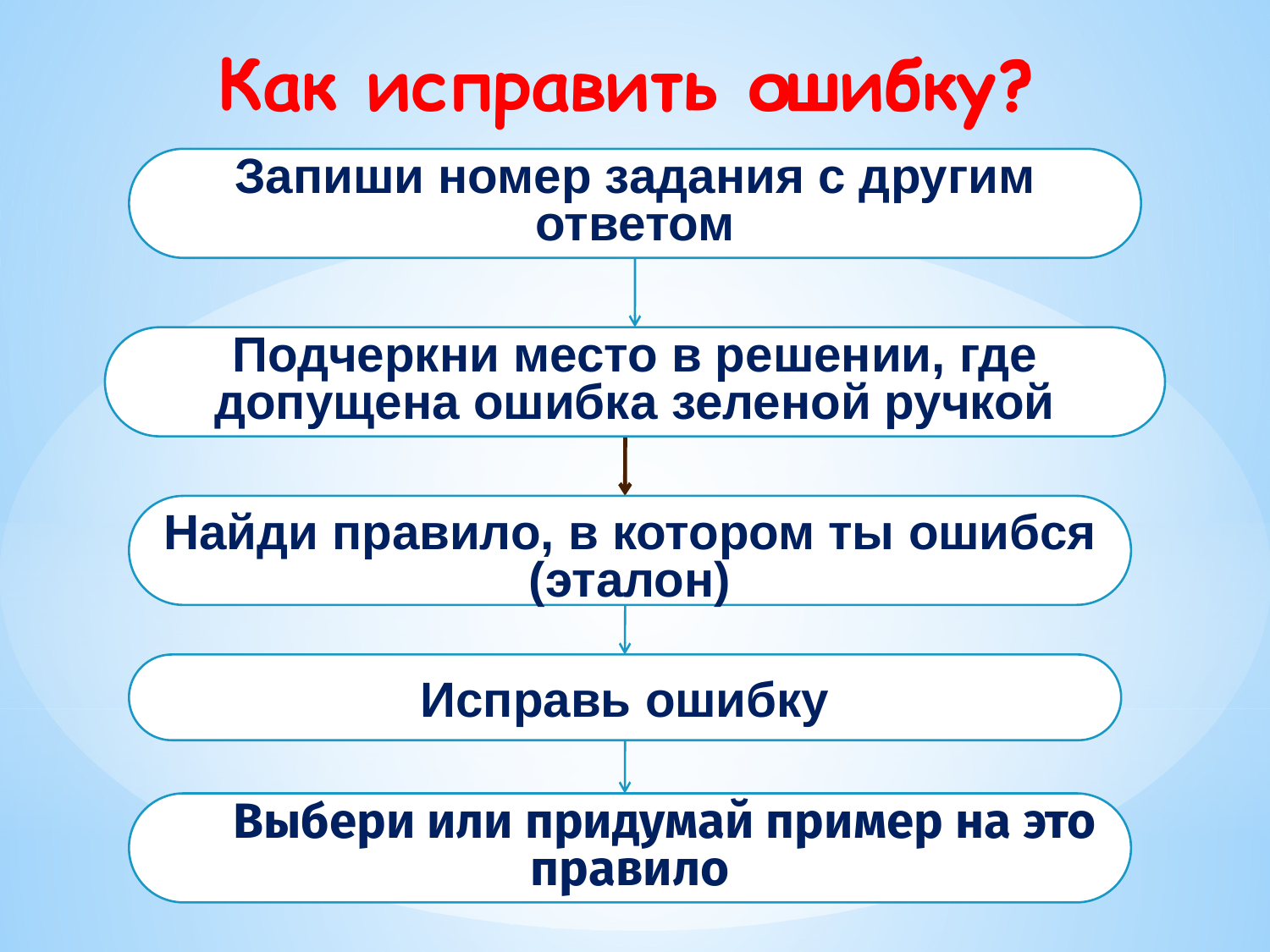

Как исправить ошибку?

Запиши номер задания с другим ответом
Подчеркни место в решении, где допущена ошибка зеленой ручкой
Найди правило, в котором ты ошибся (эталон)
Исправь ошибку
      Выбери или придумай пример на это правило